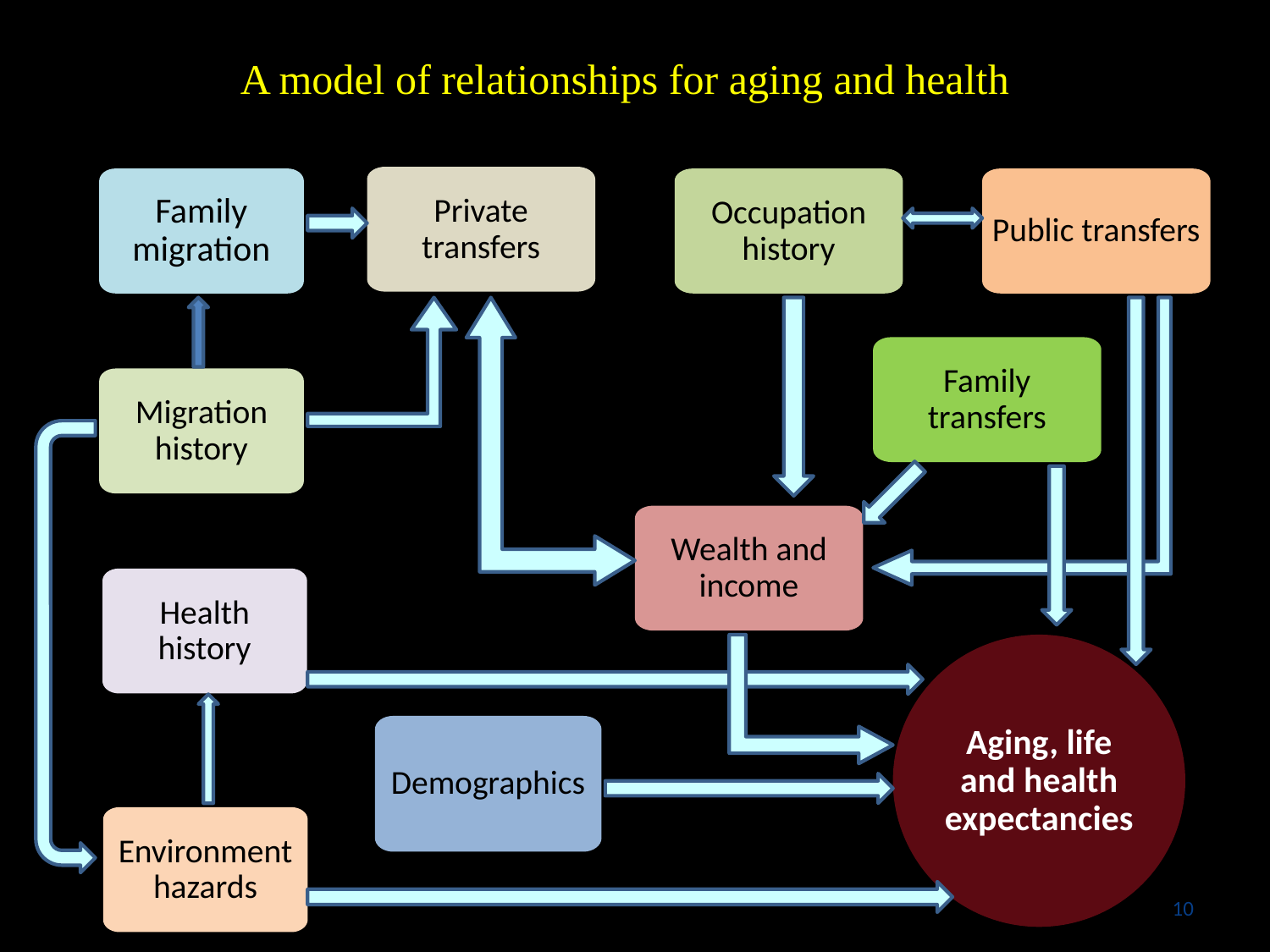

A model of relationships for aging and health
Private transfers
Family migration
Occupation history
Public transfers

Family transfers
Migration history

Wealth and income
Health history

Aging, life and health expectancies

Demographics

Environment hazards

10